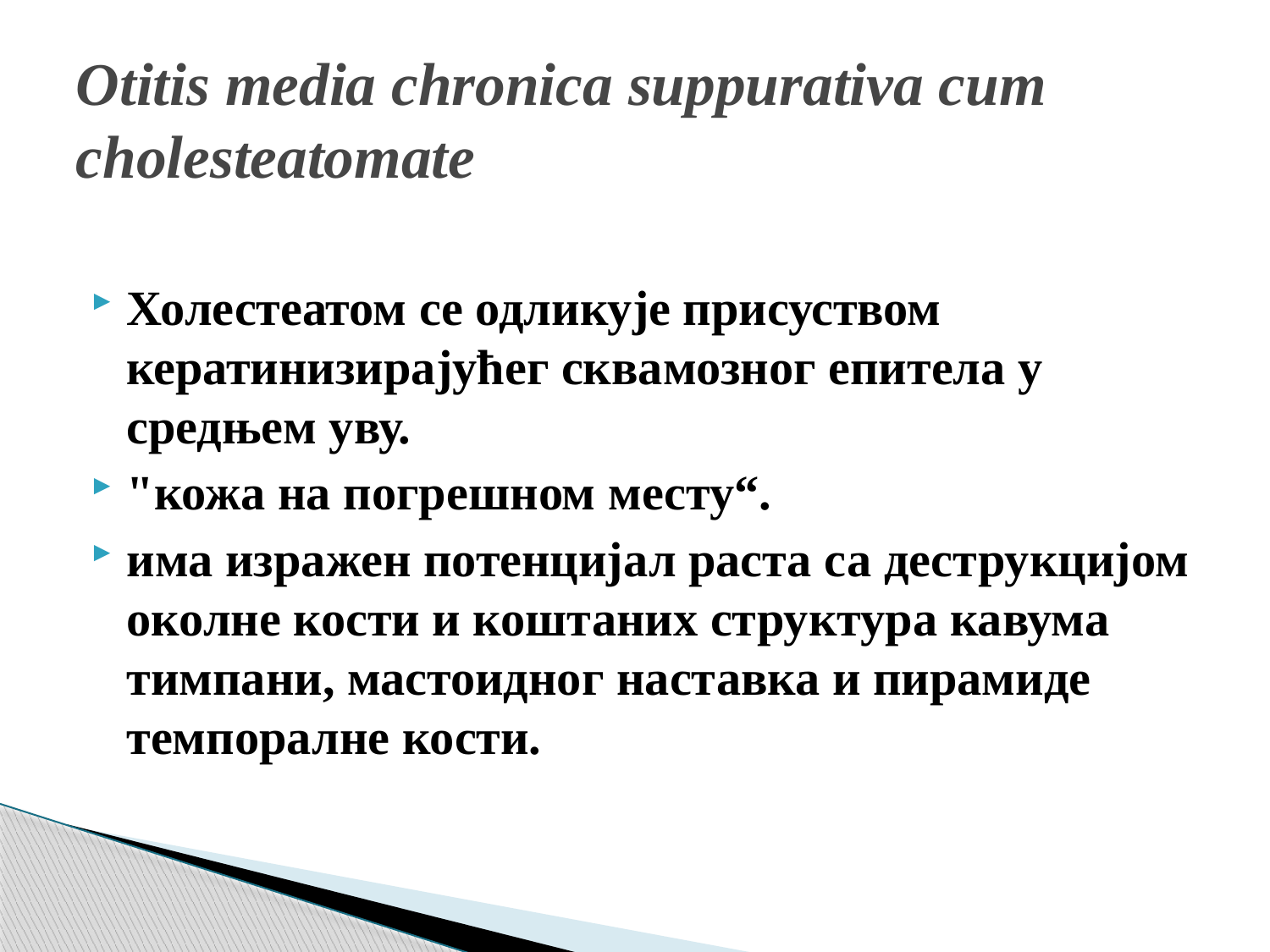

# Otitis media chronica suppurativa cum cholesteatomate

Холестеатом се одликује присуством кератинизирајућег сквамозног епитела у средњем уву.
"кожа на погрешном месту“.
има изражен потенцијал раста са деструкцијом околне кости и коштаних структура кавума тимпани, мастоидног наставка и пирамиде темпоралне кости.